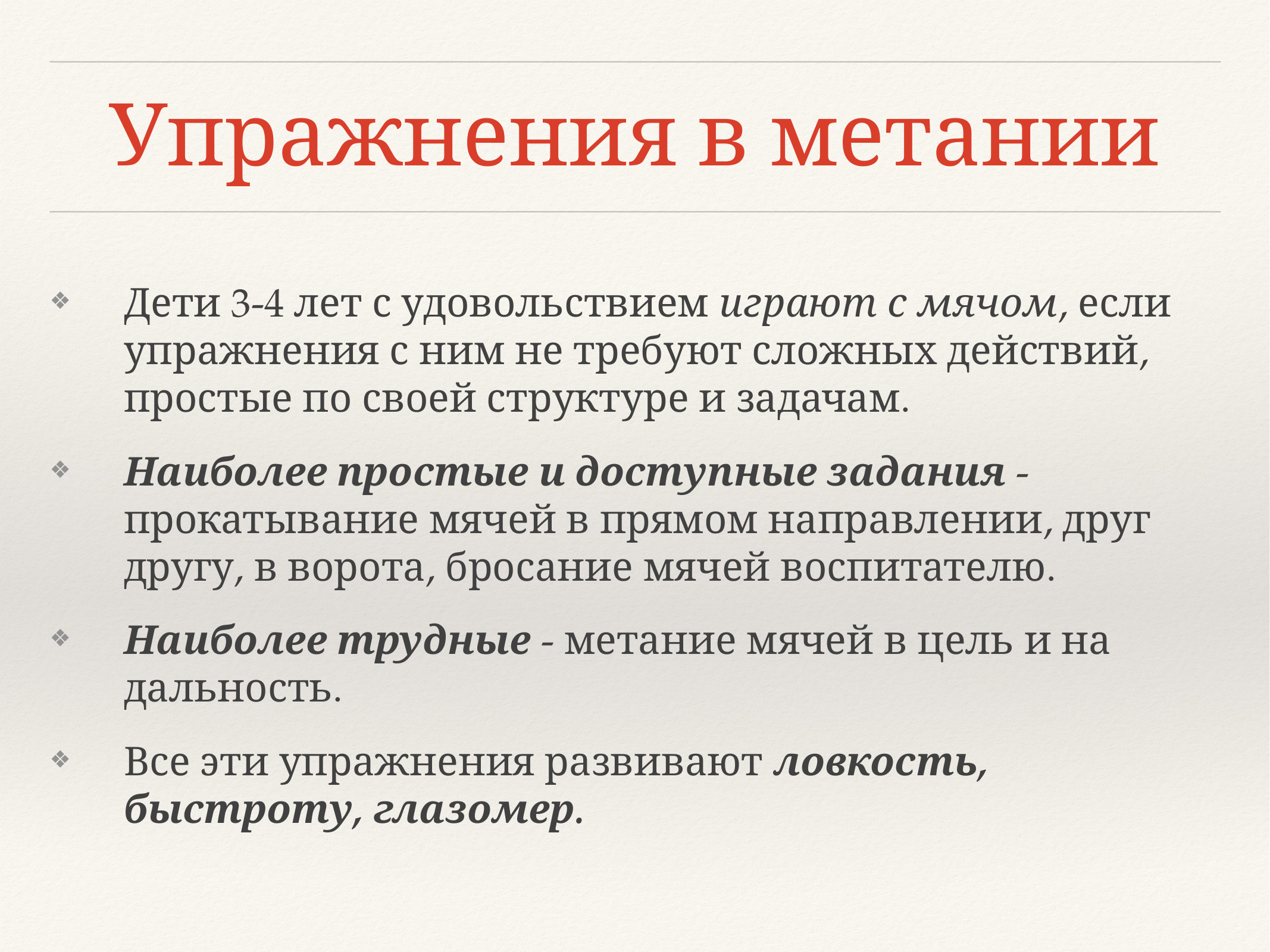

# Упражнения в метании
Дети 3-4 лет с удовольствием играют с мячом, если упражнения с ним не требуют сложных действий, простые по своей структуре и задачам.
Наиболее простые и доступные задания - прокатывание мячей в прямом направлении, друг другу, в ворота, бросание мячей воспитателю.
Наиболее трудные - метание мячей в цель и на дальность.
Все эти упражнения развивают ловкость, быстроту, глазомер.